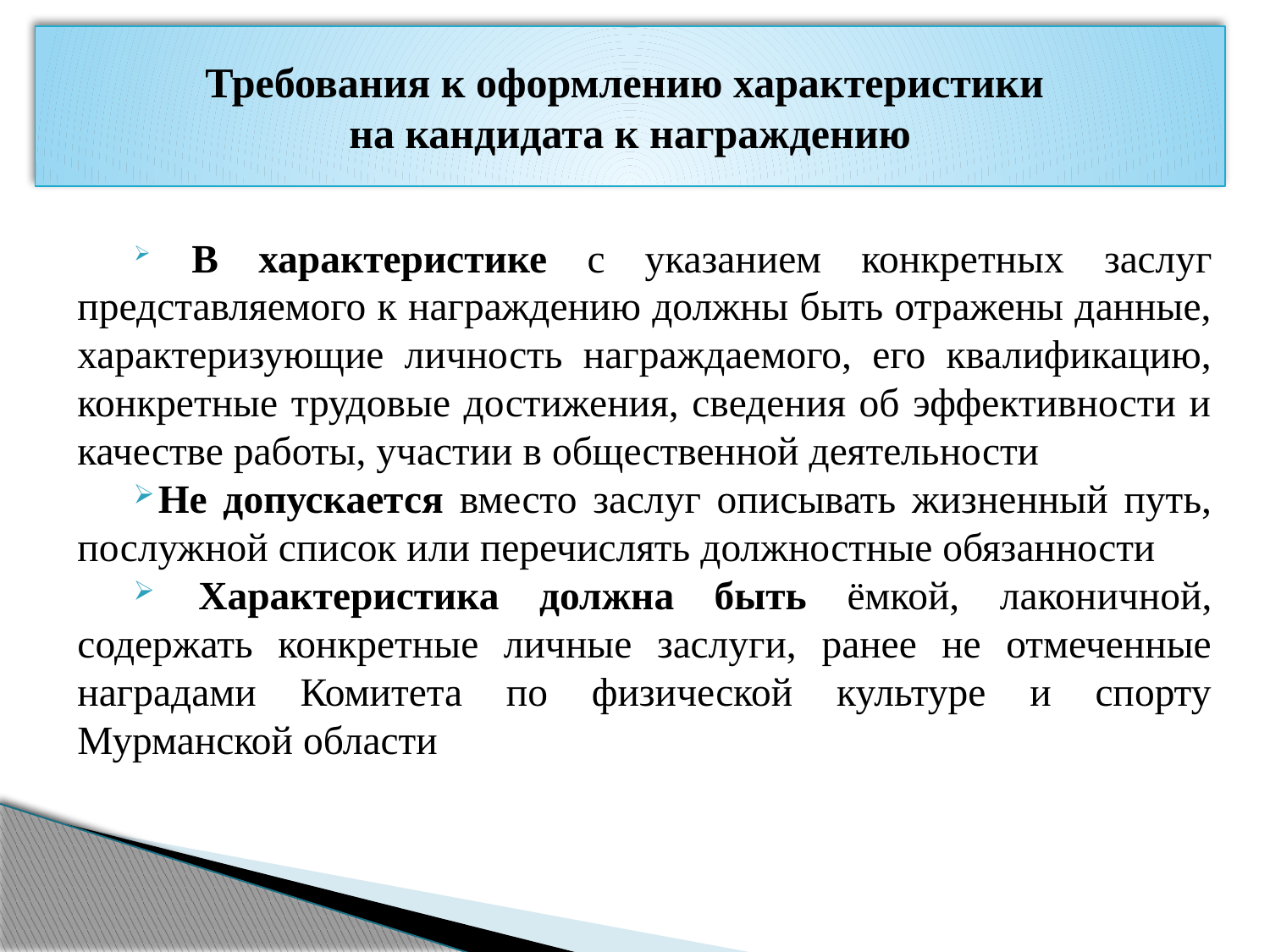

# Требования к оформлению характеристики на кандидата к награждению
 В характеристике с указанием конкретных заслуг представляемого к награждению должны быть отражены данные, характеризующие личность награждаемого, его квалификацию, конкретные трудовые достижения, сведения об эффективности и качестве работы, участии в общественной деятельности
Не допускается вместо заслуг описывать жизненный путь, послужной список или перечислять должностные обязанности
 Характеристика должна быть ёмкой, лаконичной, содержать конкретные личные заслуги, ранее не отмеченные наградами Комитета по физической культуре и спорту Мурманской области